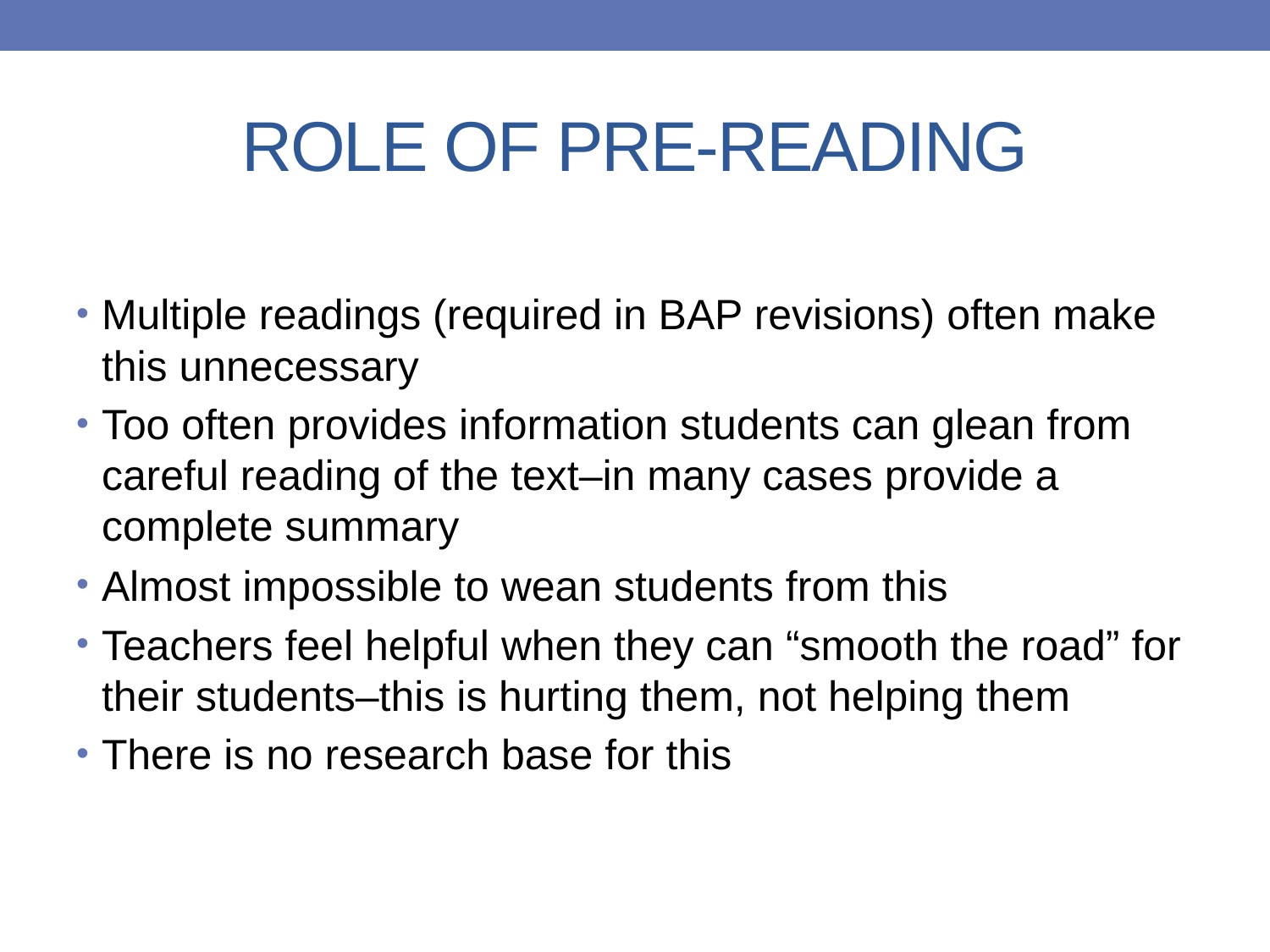

# ROLE OF PRE-READING

Multiple readings (required in BAP revisions) often make this unnecessary
Too often provides information students can glean from careful reading of the text–in many cases provide a complete summary
Almost impossible to wean students from this
Teachers feel helpful when they can “smooth the road” for their students–this is hurting them, not helping them
There is no research base for this